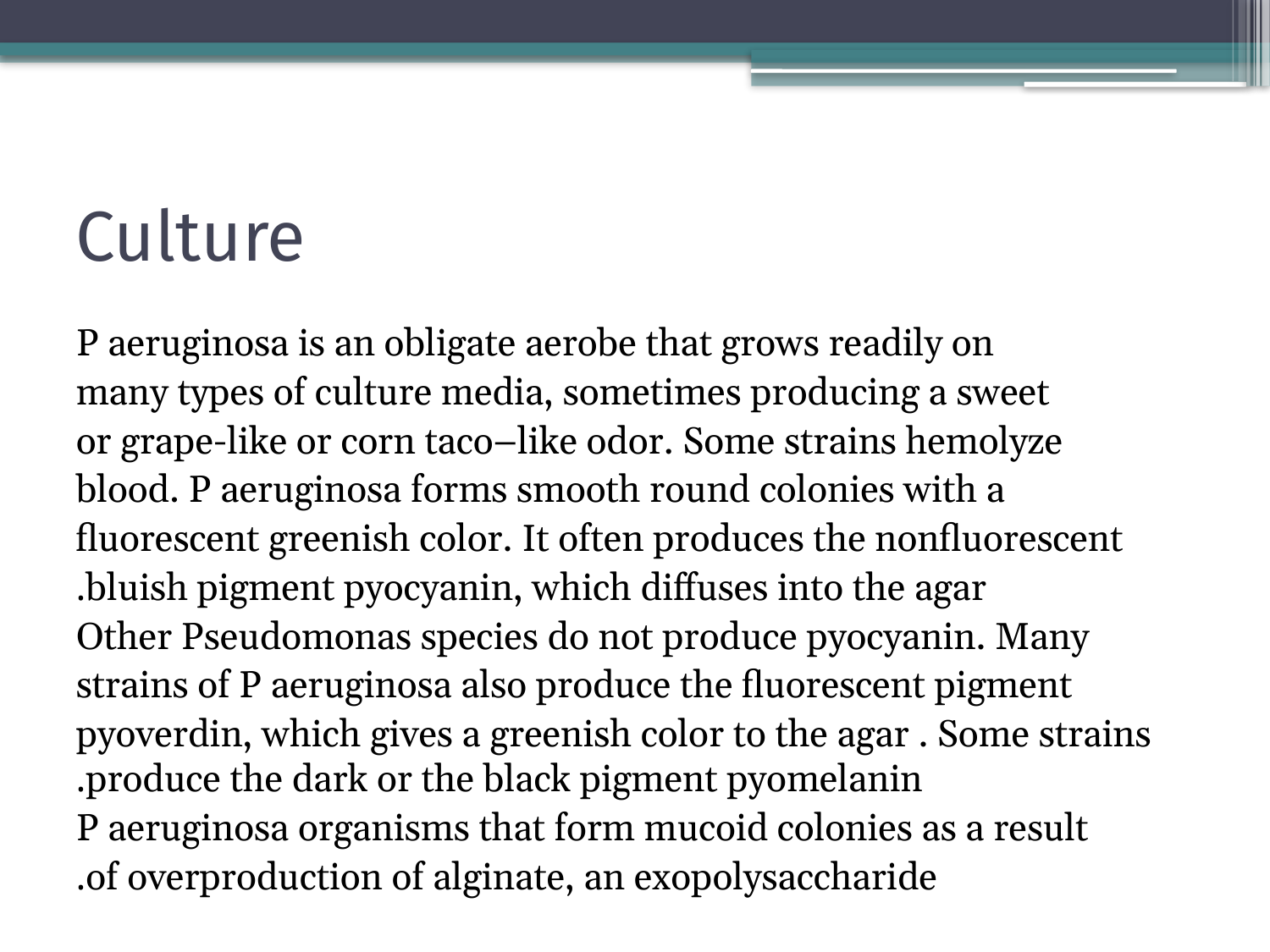

# Culture
P aeruginosa is an obligate aerobe that grows readily on
many types of culture media, sometimes producing a sweet
or grape-like or corn taco–like odor. Some strains hemolyze
blood. P aeruginosa forms smooth round colonies with a
fluorescent greenish color. It often produces the nonfluorescent
bluish pigment pyocyanin, which diffuses into the agar.
Other Pseudomonas species do not produce pyocyanin. Many
strains of P aeruginosa also produce the fluorescent pigment
pyoverdin, which gives a greenish color to the agar . Some strains produce the dark or the black pigment pyomelanin.
P aeruginosa organisms that form mucoid colonies as a result
of overproduction of alginate, an exopolysaccharide.